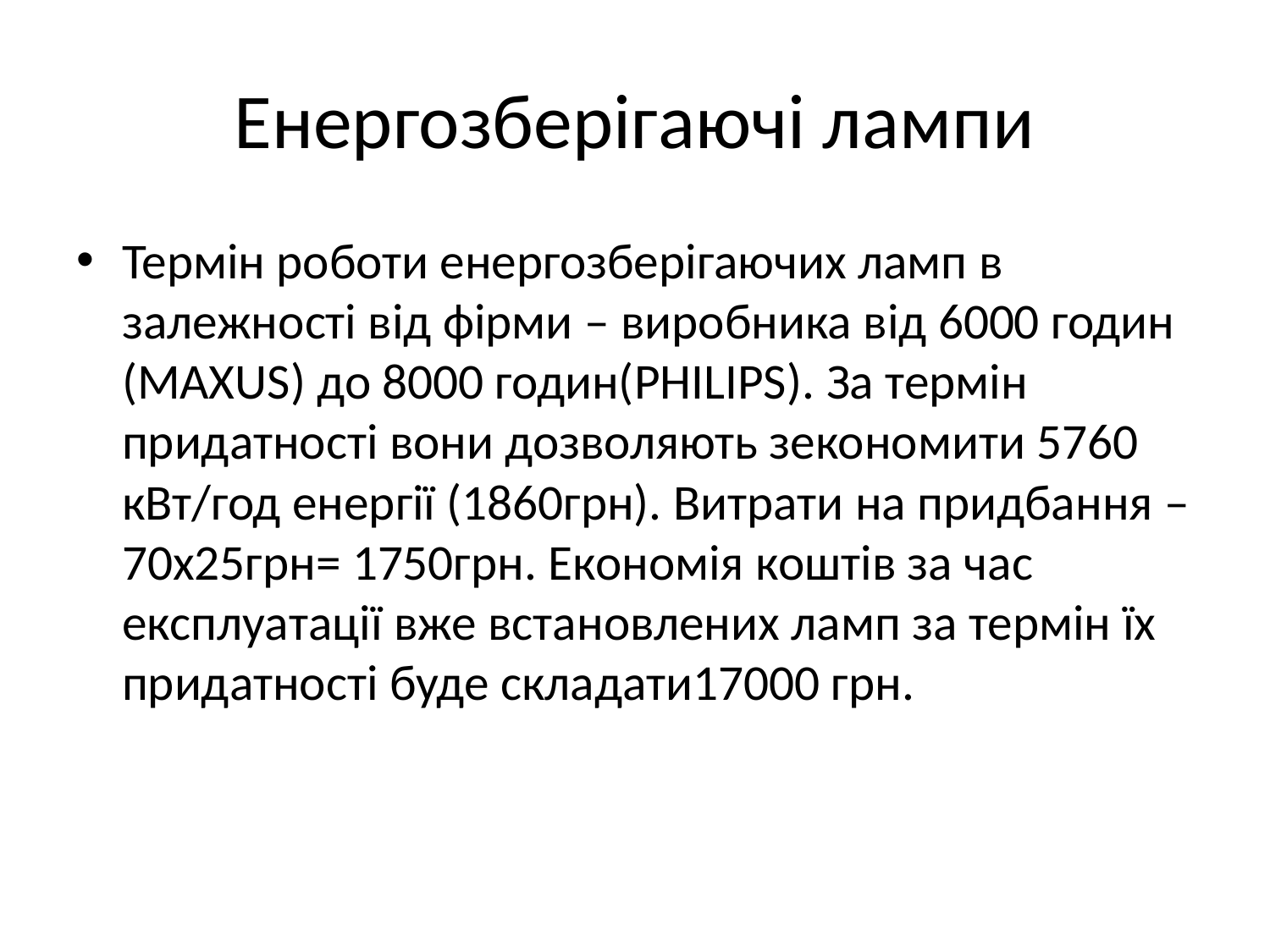

# Енергозберігаючі лампи
Термін роботи енергозберігаючих ламп в залежності від фірми – виробника від 6000 годин (МАХUS) до 8000 годин(PHILIPS). За термін придатності вони дозволяють зекономити 5760 кВт/год енергії (1860грн). Витрати на придбання – 70х25грн= 1750грн. Економія коштів за час експлуатації вже встановлених ламп за термін їх придатності буде складати17000 грн.